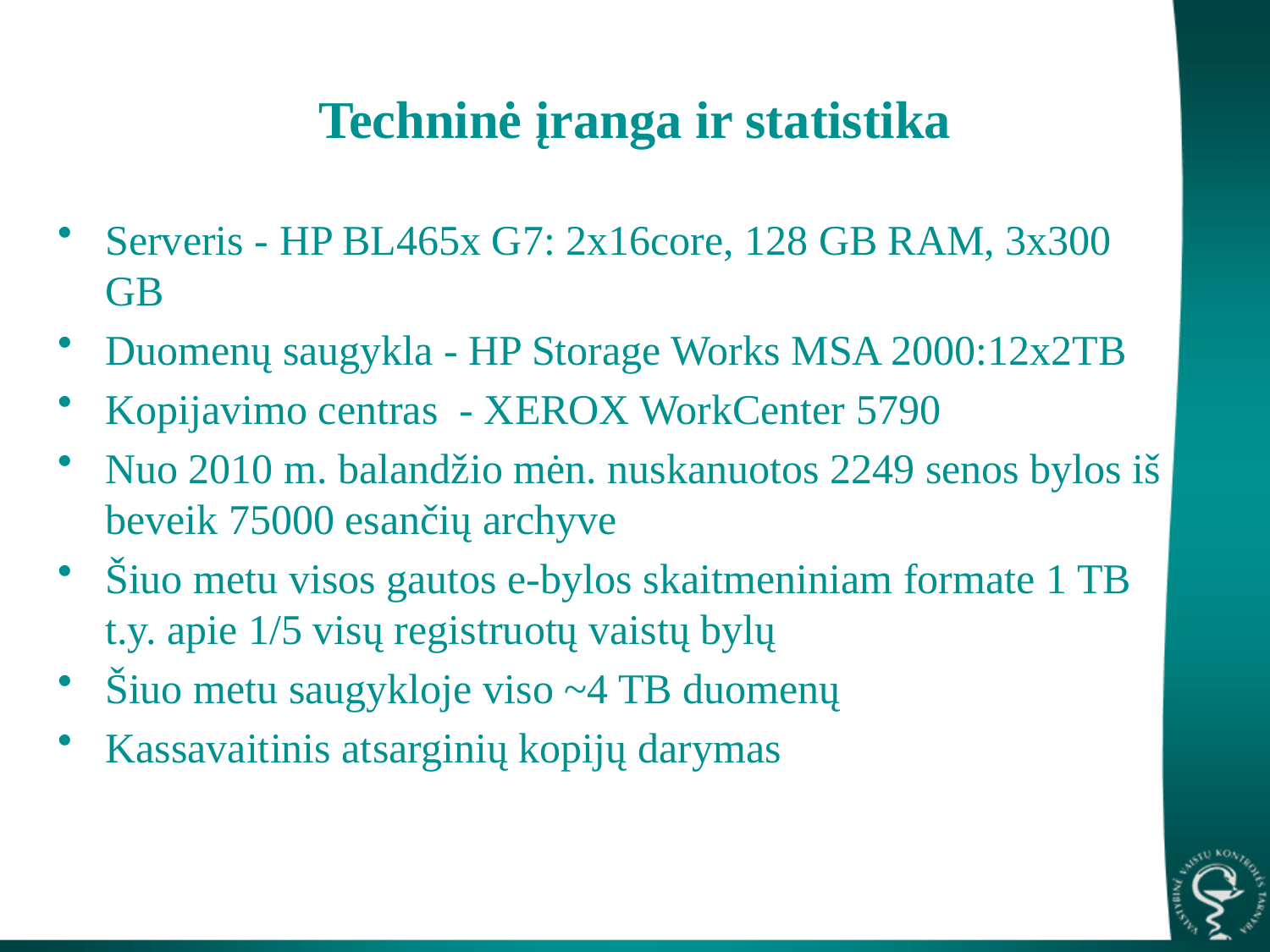

# Techninė įranga ir statistika
Serveris - HP BL465x G7: 2x16core, 128 GB RAM, 3x300 GB
Duomenų saugykla - HP Storage Works MSA 2000:12x2TB
Kopijavimo centras  - XEROX WorkCenter 5790
Nuo 2010 m. balandžio mėn. nuskanuotos 2249 senos bylos iš beveik 75000 esančių archyve
Šiuo metu visos gautos e-bylos skaitmeniniam formate 1 TB t.y. apie 1/5 visų registruotų vaistų bylų
Šiuo metu saugykloje viso ~4 TB duomenų
Kassavaitinis atsarginių kopijų darymas